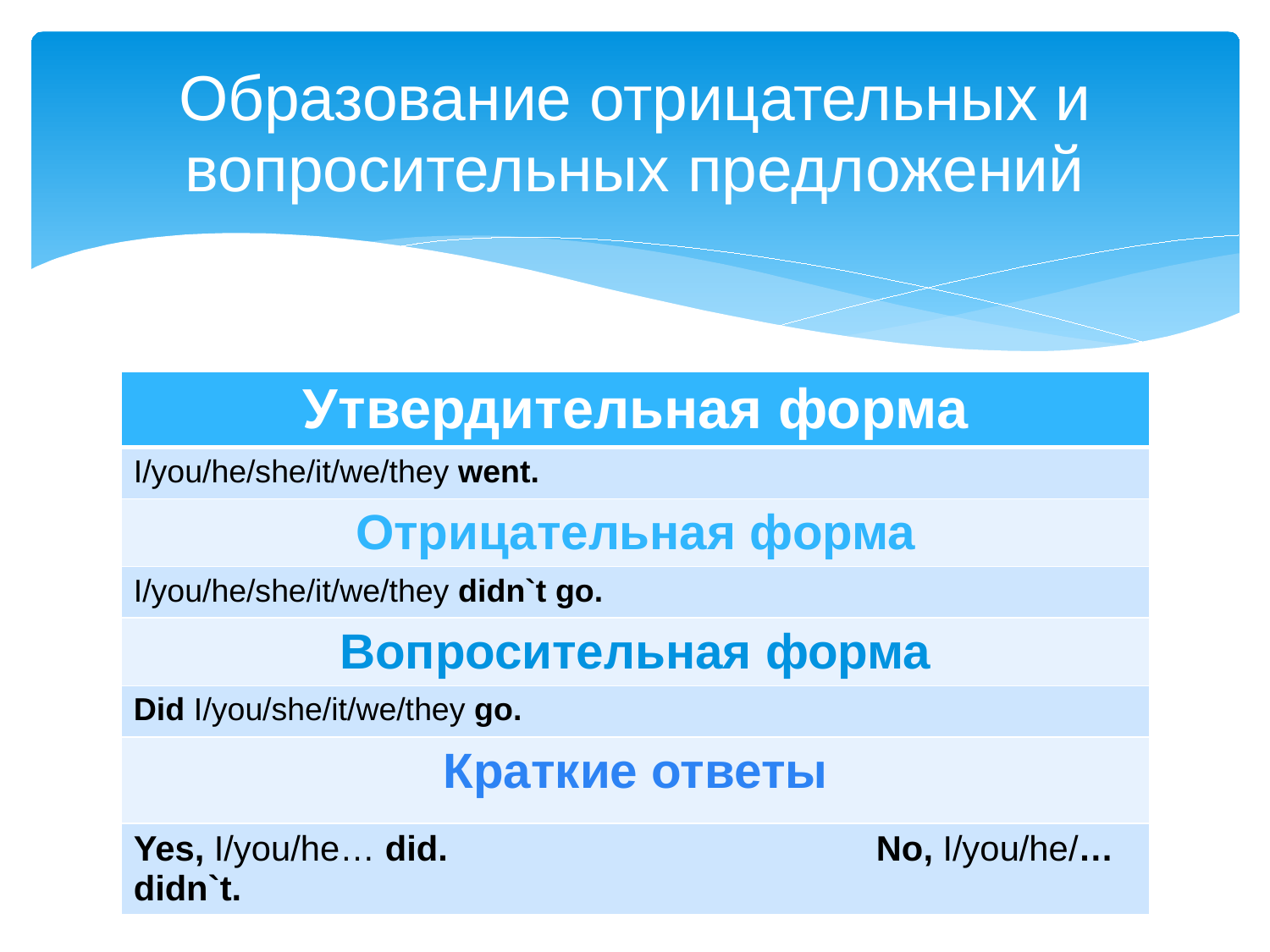

# Образование отрицательных и вопросительных предложений
| Утвердительная форма |
| --- |
| I/you/he/she/it/we/they went. |
| Отрицательная форма |
| I/you/he/she/it/we/they didn`t go. |
| Вопросительная форма |
| Did I/you/she/it/we/they go. |
| Краткие ответы |
| Yes, I/you/he… did. No, I/you/he/…didn`t. |